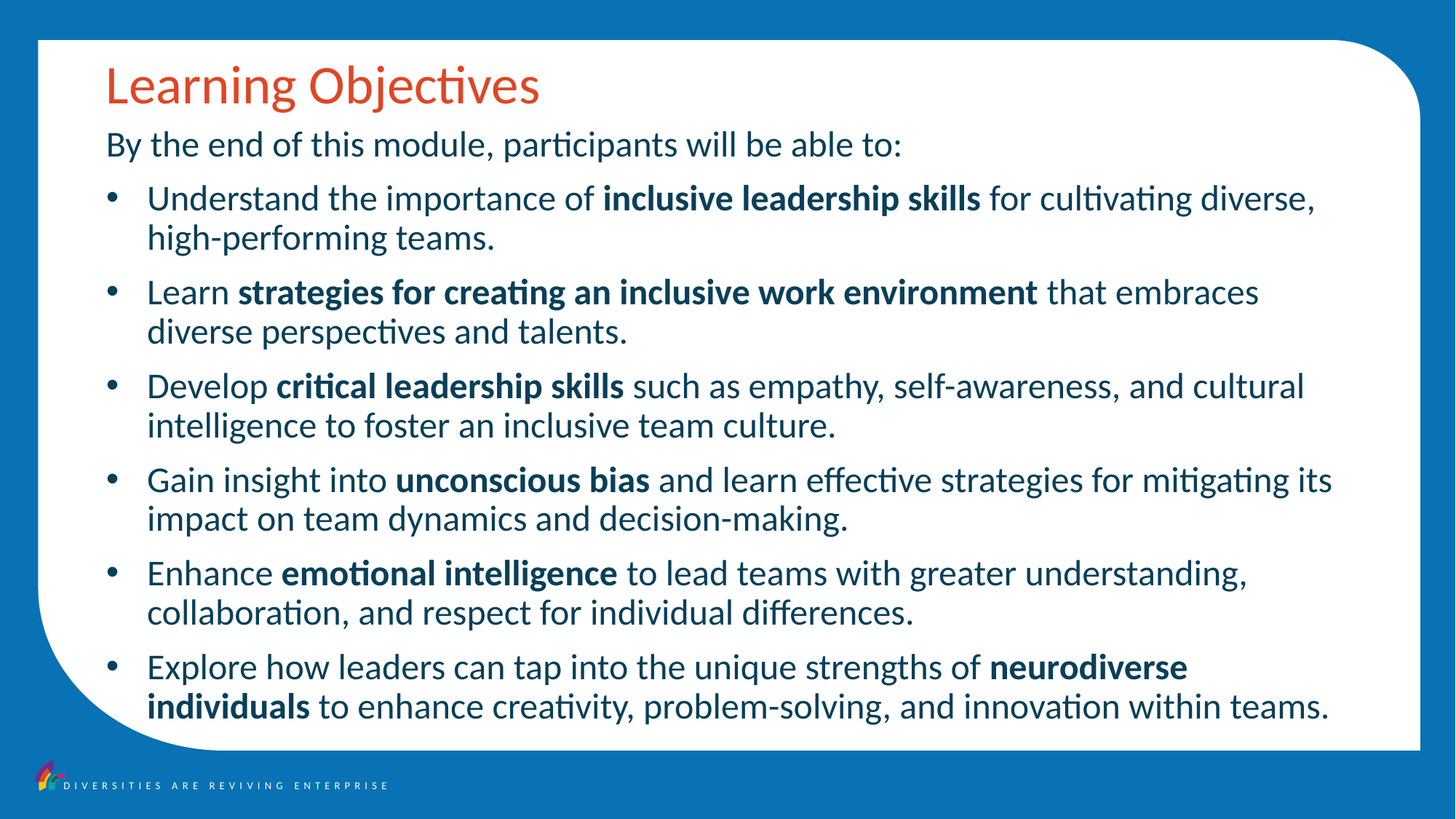

Learning Objectives
By the end of this module, participants will be able to:
Understand the importance of inclusive leadership skills for cultivating diverse, high-performing teams.
Learn strategies for creating an inclusive work environment that embraces diverse perspectives and talents.
Develop critical leadership skills such as empathy, self-awareness, and cultural intelligence to foster an inclusive team culture.
Gain insight into unconscious bias and learn effective strategies for mitigating its impact on team dynamics and decision-making.
Enhance emotional intelligence to lead teams with greater understanding, collaboration, and respect for individual differences.
Explore how leaders can tap into the unique strengths of neurodiverse individuals to enhance creativity, problem-solving, and innovation within teams.